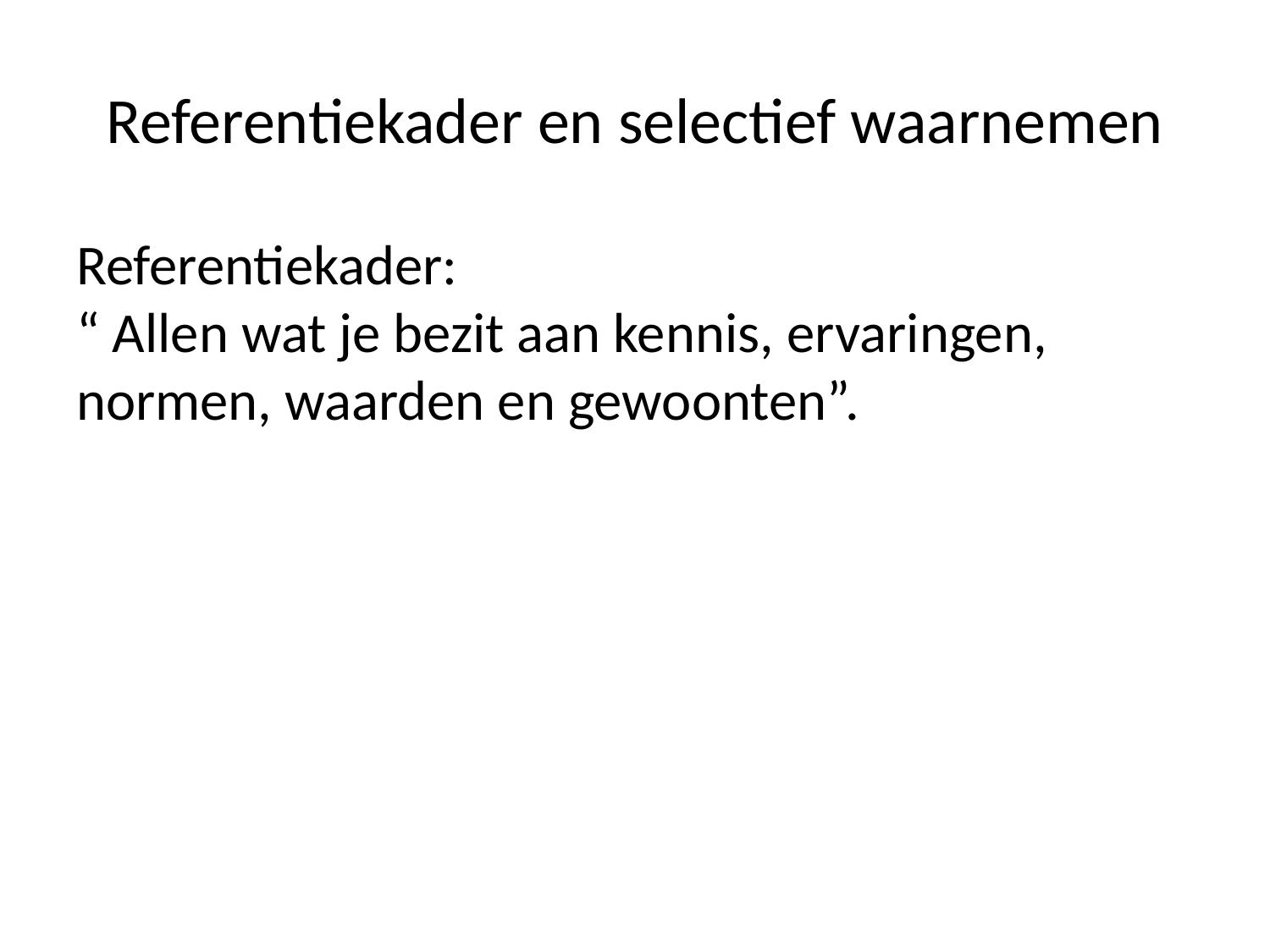

# Referentiekader en selectief waarnemen
Referentiekader:
“ Allen wat je bezit aan kennis, ervaringen, normen, waarden en gewoonten”.